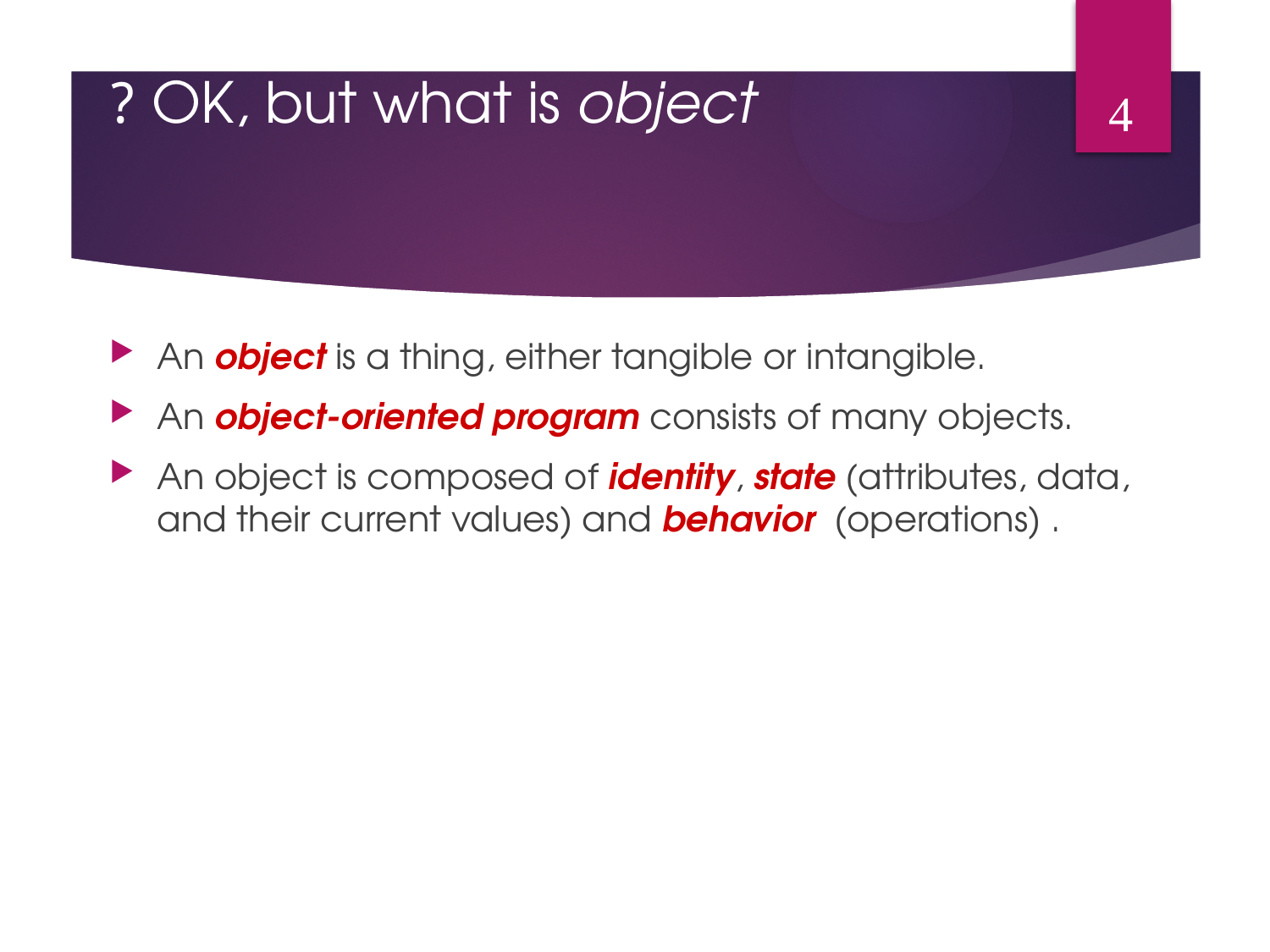

# OK, but what is object ?
4
An object is a thing, either tangible or intangible.
An object-oriented program consists of many objects.
An object is composed of identity, state (attributes, data, and their current values) and behavior  (operations) .